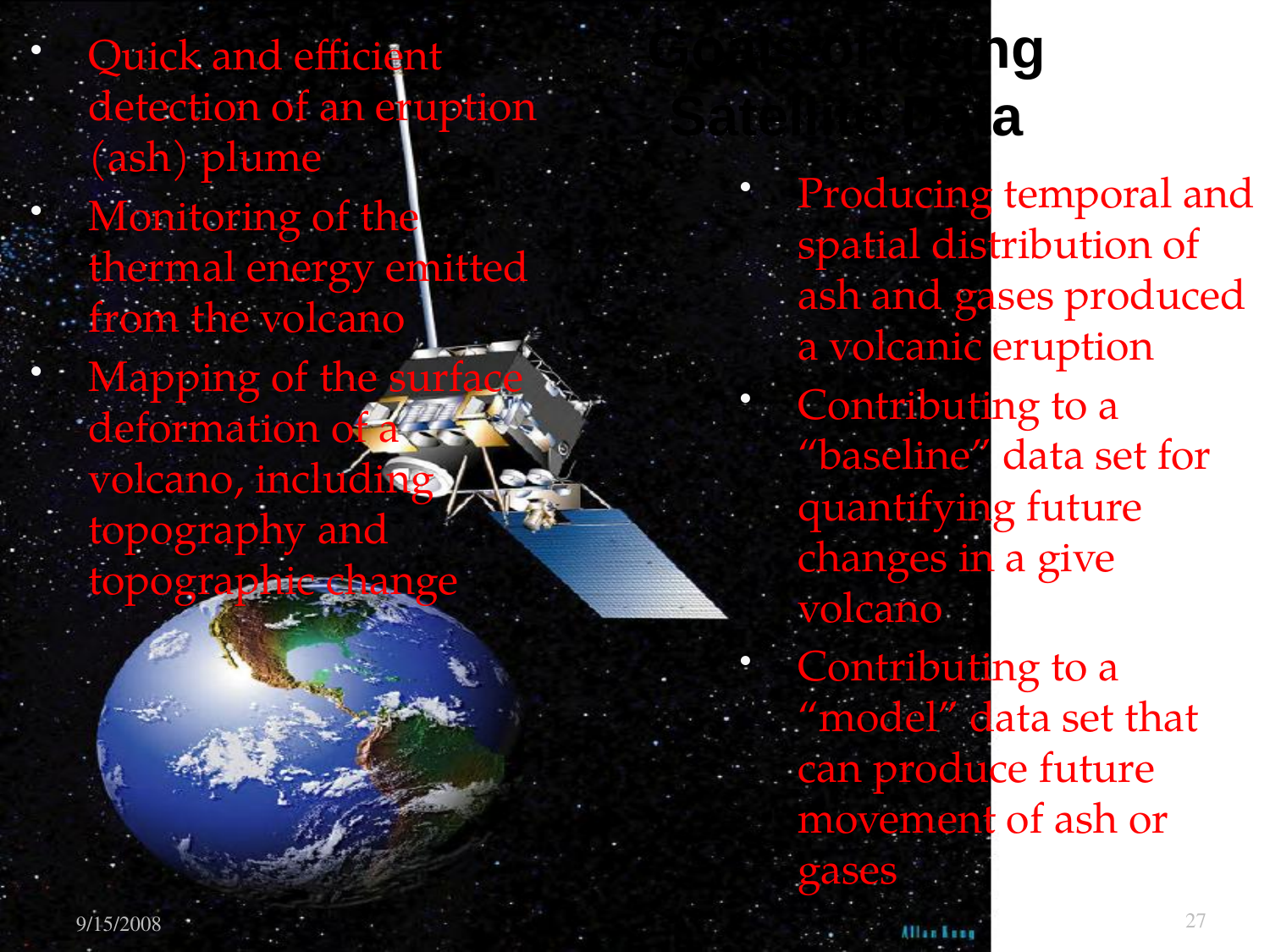

# Goals of Using Satellite Data
Quick and efficient detection of an eruption (ash) plume
Monitoring of the thermal energy emitted from the volcano
Mapping of the surface deformation of a volcano, including topography and topographic change

Producing temporal and spatial distribution of ash and gases produced a volcanic eruption
Contributing to a “baseline” data set for quantifying future changes in a give volcano
Contributing to a “model” data set that can produce future movement of ash or gases

9/15/2008
27